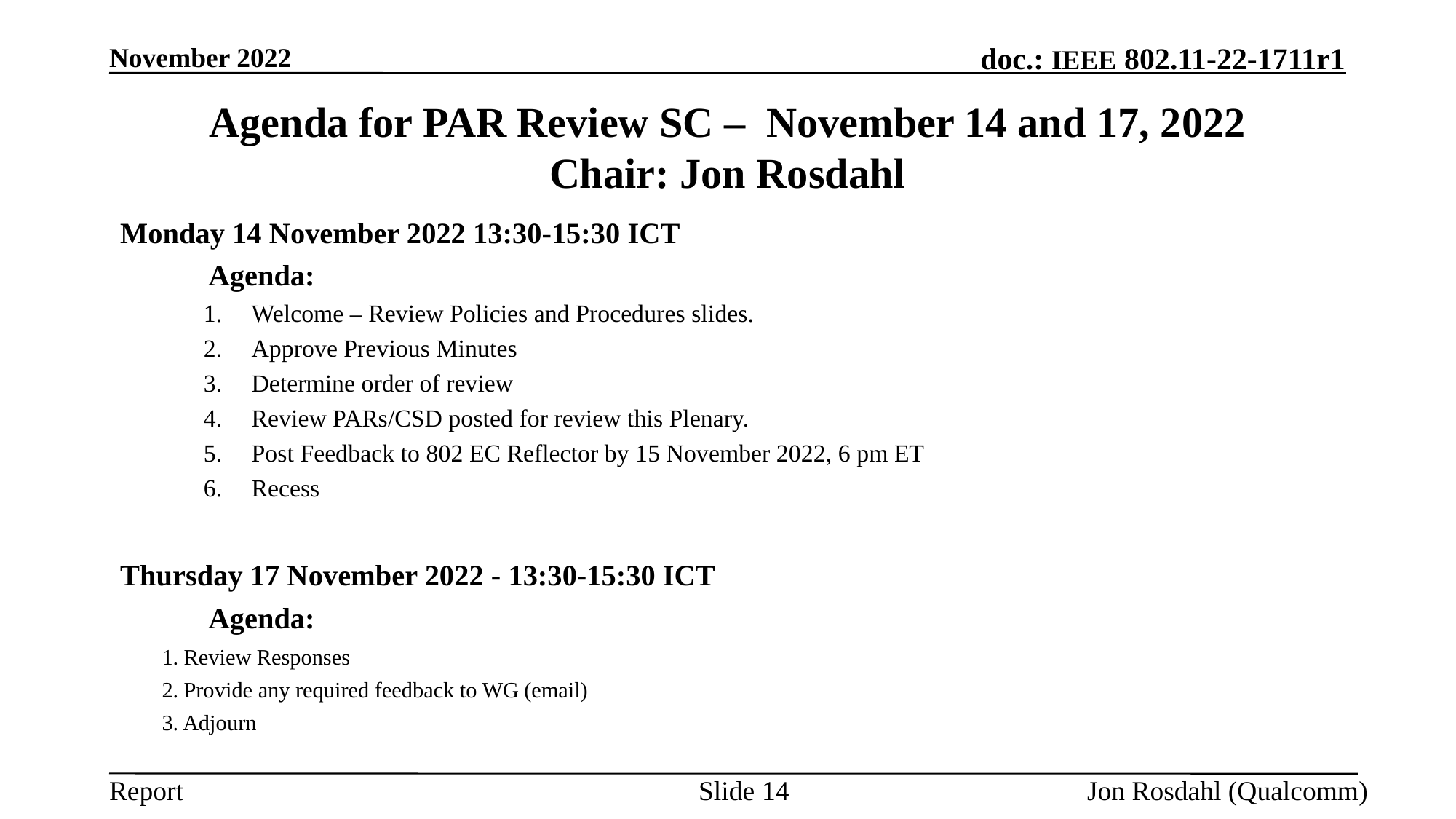

November 2022
# Agenda for PAR Review SC –  November 14 and 17, 2022 Chair: Jon Rosdahl
Draft Agenda:
Monday 14 November 2022 13:30-15:30 ICT
	Agenda:
Welcome – Review Policies and Procedures slides.
Approve Previous Minutes
Determine order of review
Review PARs/CSD posted for review this Plenary.
Post Feedback to 802 EC Reflector by 15 November 2022, 6 pm ET
Recess

Thursday 17 November 2022 - 13:30-15:30 ICT
	Agenda:
	1. Review Responses
	2. Provide any required feedback to WG (email)
	3. Adjourn
Slide 14
Jon Rosdahl (Qualcomm)